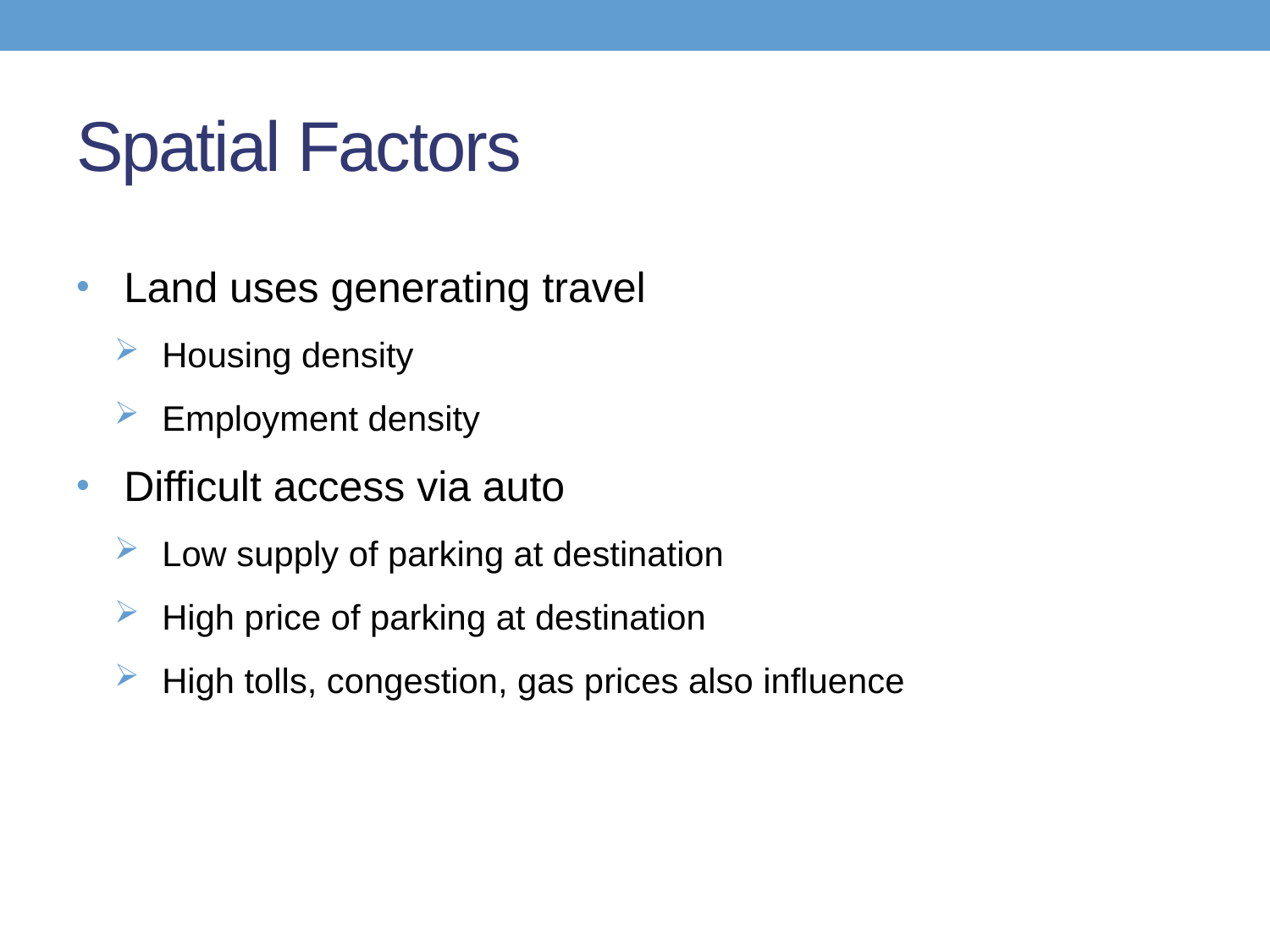

# Spatial Factors
Land uses generating travel
Housing density
Employment density
Difficult access via auto
Low supply of parking at destination
High price of parking at destination
High tolls, congestion, gas prices also influence